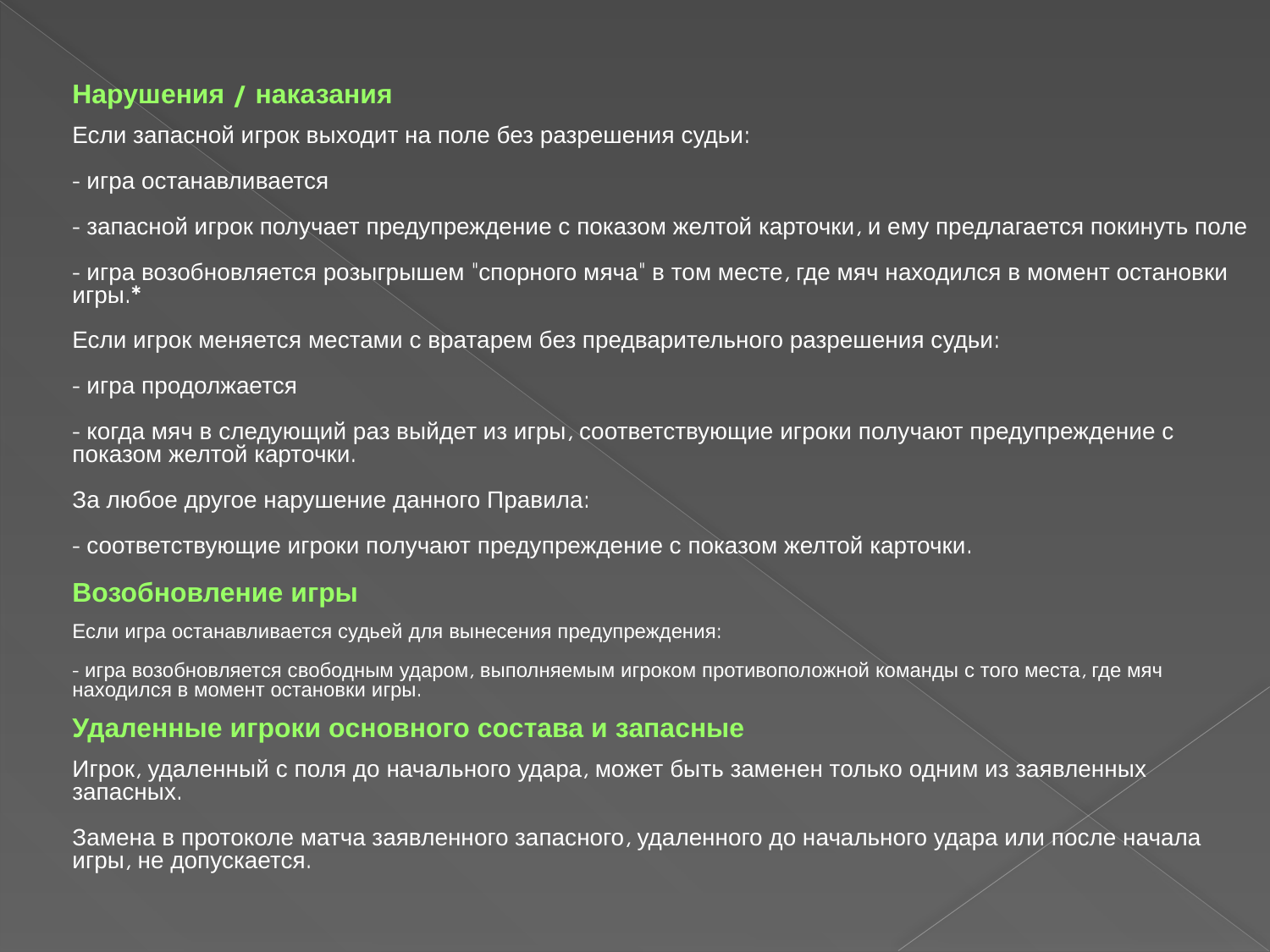

Нарушения / наказания
Если запасной игрок выходит на поле без разрешения судьи:
- игра останавливается
- запасной игрок получает предупреждение с показом желтой карточки, и ему предлагается покинуть поле
- игра возобновляется розыгрышем "спорного мяча" в том месте, где мяч находился в момент остановки игры.*
Если игрок меняется местами с вратарем без предварительного разрешения судьи:
- игра продолжается
- когда мяч в следующий раз выйдет из игры, соответствующие игроки получают предупреждение с показом желтой карточки.
За любое другое нарушение данного Правила:
- соответствующие игроки получают предупреждение с показом желтой карточки.
Возобновление игры
Если игра останавливается судьей для вынесения предупреждения:
- игра возобновляется свободным ударом, выполняемым игроком противоположной команды с того места, где мяч находился в момент остановки игры.
Удаленные игроки основного состава и запасные
Игрок, удаленный с поля до начального удара, может быть заменен только одним из заявленных запасных.
Замена в протоколе матча заявленного запасного, удаленного до начального удара или после начала игры, не допускается.